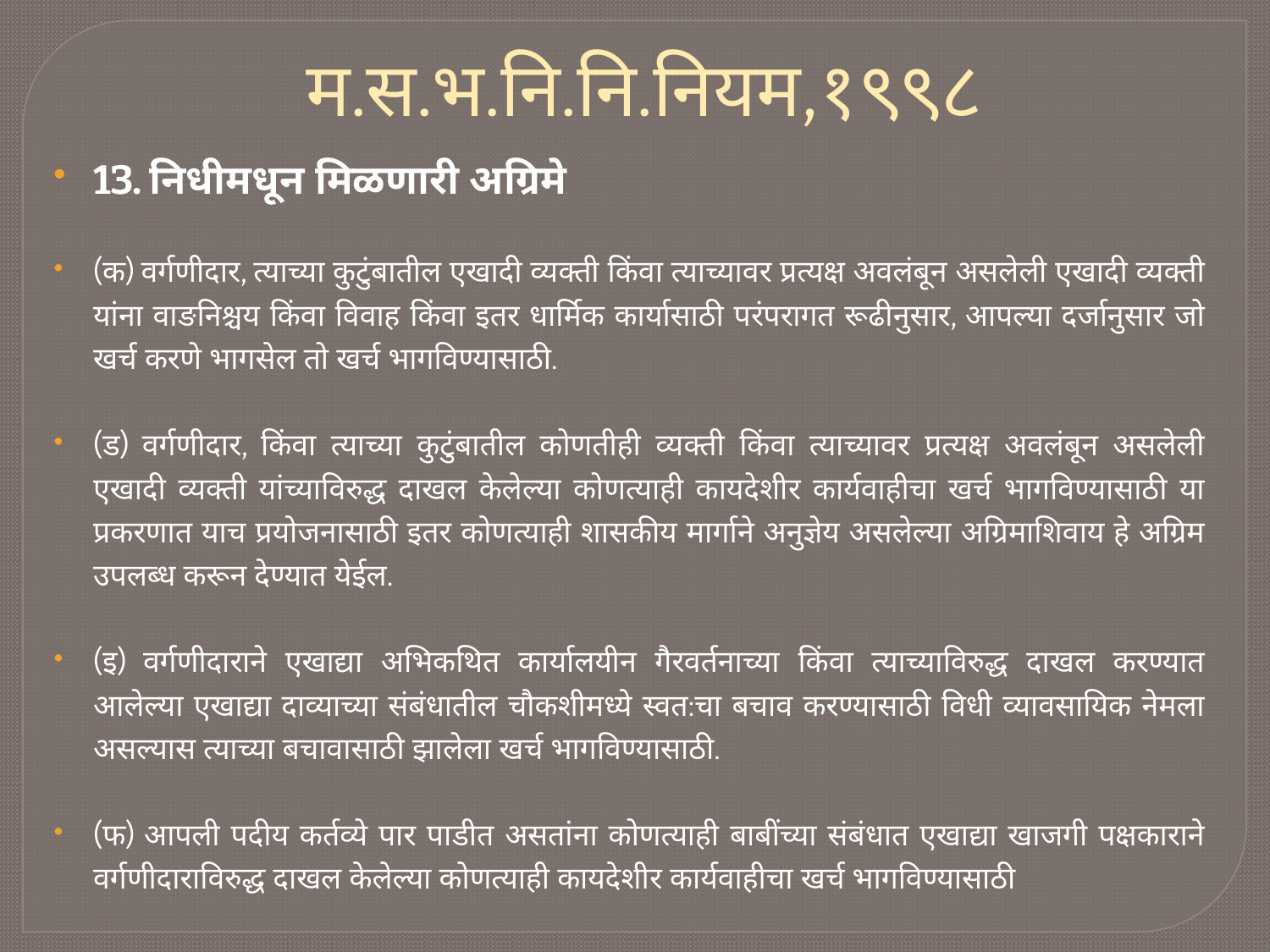

म.स.भ.नि.नि.नियम,१९९८
13. निधीमधून मिळणारी अग्रिमे :

(क) वर्गणीदार, त्याच्या कुटुंबातील एखादी व्यक्ती किंवा त्याच्यावर प्रत्यक्ष अवलंबून असलेली एखादी व्यक्ती यांना वाङनिश्चय किंवा विवाह किंवा इतर धार्मिक कार्यासाठी परंपरागत रूढीनुसार, आपल्या दर्जानुसार जो खर्च करणे भागसेल तो खर्च भागविण्यासाठी.

(ड) वर्गणीदार, किंवा त्याच्या कुटुंबातील कोणतीही व्यक्ती किंवा त्याच्यावर प्रत्यक्ष अवलंबून असलेली एखादी व्यक्ती यांच्याविरुद्ध दाखल केलेल्या कोणत्याही कायदेशीर कार्यवाहीचा खर्च भागविण्यासाठी या प्रकरणात याच प्रयोजनासाठी इतर कोणत्याही शासकीय मार्गाने अनुज्ञेय असलेल्या अग्रिमाशिवाय हे अग्रिम उपलब्ध करून देण्यात येईल.

(इ) वर्गणीदाराने एखाद्या अभिकथित कार्यालयीन गैरवर्तनाच्या किंवा त्याच्याविरुद्ध दाखल करण्यात आलेल्या एखाद्या दाव्याच्या संबंधातील चौकशीमध्ये स्वत:चा बचाव करण्यासाठी विधी व्यावसायिक नेमला असल्यास त्याच्या बचावासाठी झालेला खर्च भागविण्यासाठी.

(फ) आपली पदीय कर्तव्ये पार पाडीत असतांना कोणत्याही बाबींच्या संबंधात एखाद्या खाजगी पक्षकाराने वर्गणीदाराविरुद्ध दाखल केलेल्या कोणत्याही कायदेशीर कार्यवाहीचा खर्च भागविण्यासाठी